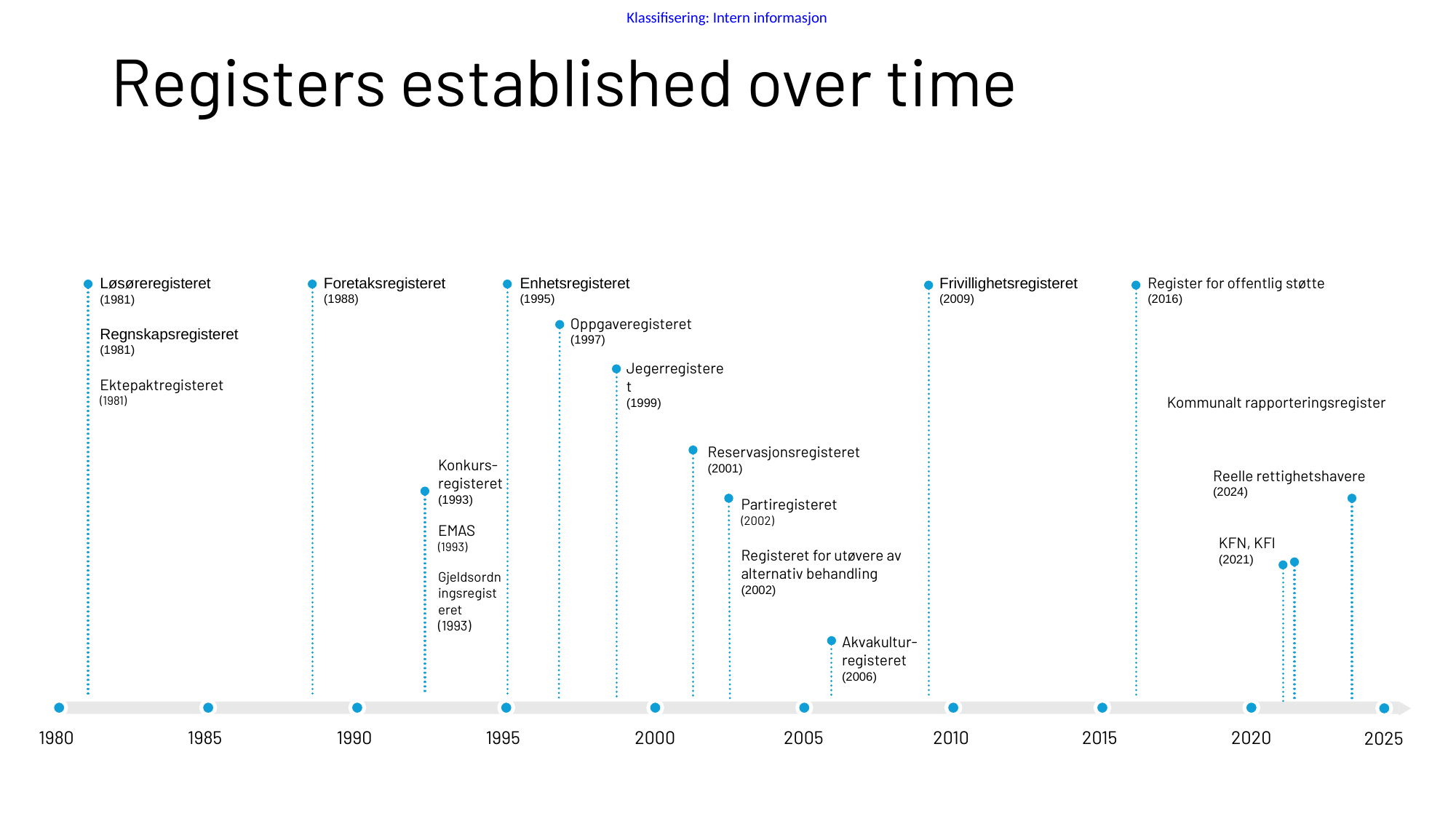

# Registers established over time
Enhetsregisteret
(1995)
Register for offentlig støtte
(2016)
Løsøreregisteret
(1981)
Regnskapsregisteret
(1981)
Ektepaktregisteret
(1981)
Foretaksregisteret
(1988)

Frivillighetsregisteret
(2009)

Oppgaveregisteret
(1997)

Jegerregisteret
(1999)
Kommunalt rapporteringsregister
Reservasjonsregisteret
(2001)
Konkurs-
registeret
(1993)

EMAS
(1993)

Gjeldsordningsregisteret
(1993)
Reelle rettighetshavere
(2024)
Partiregisteret 
(2002)

Registeret for utøvere av alternativ behandling
(2002)
KFN, KFI
(2021)
Akvakultur-
registeret
(2006)

1980
1985
1990
1995
2000
2005
2010
2015
2020
2025